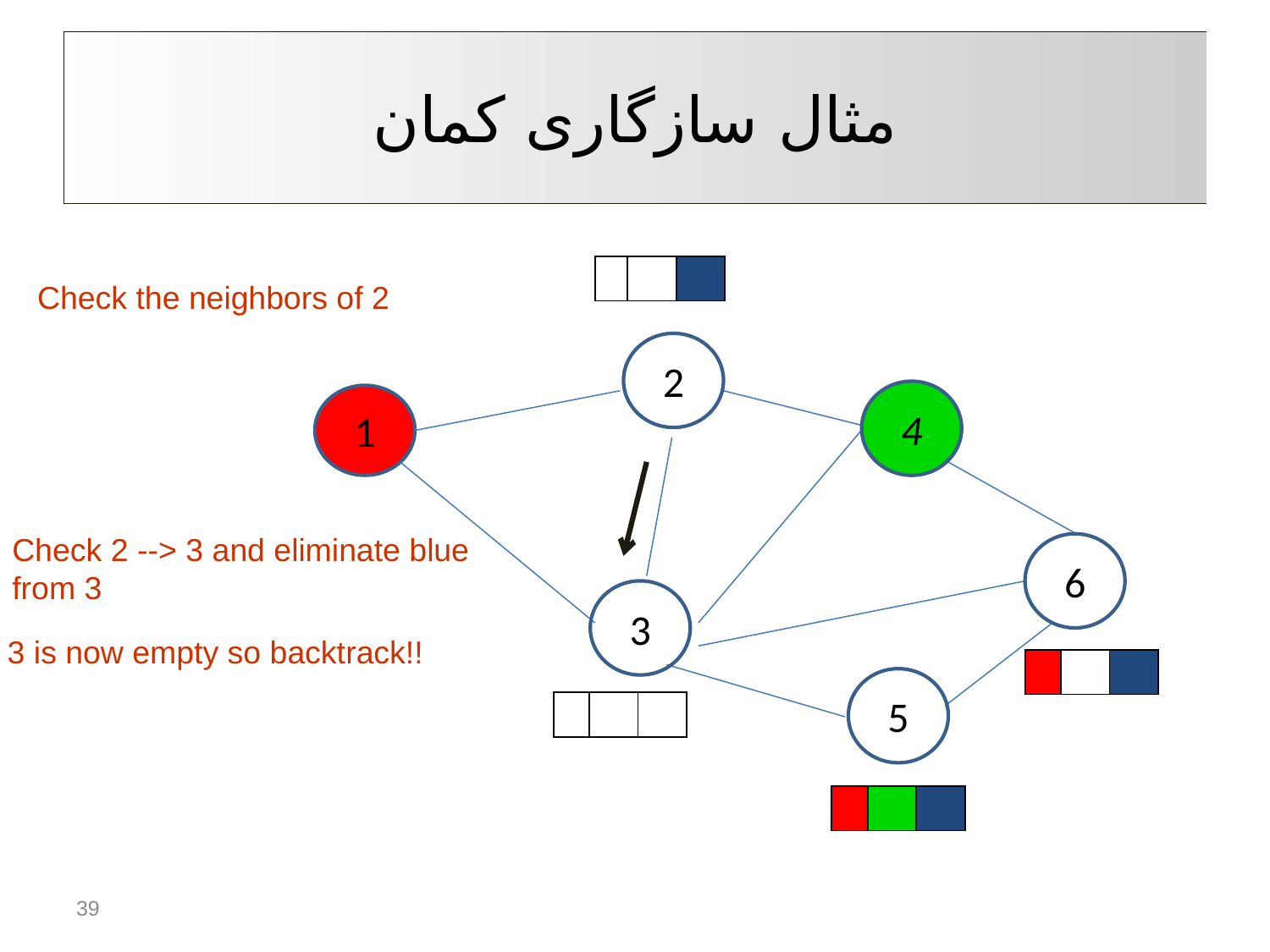

# مثال سازگاری کمان
|  |  |  |
| --- | --- | --- |
Check the neighbors of 2
2
4
1
Check 2 --> 3 and eliminate blue
from 3
6
3
3 is now empty so backtrack!!
|  |  |  |
| --- | --- | --- |
5
|  |  |  |
| --- | --- | --- |
|  |  |  |
| --- | --- | --- |
39